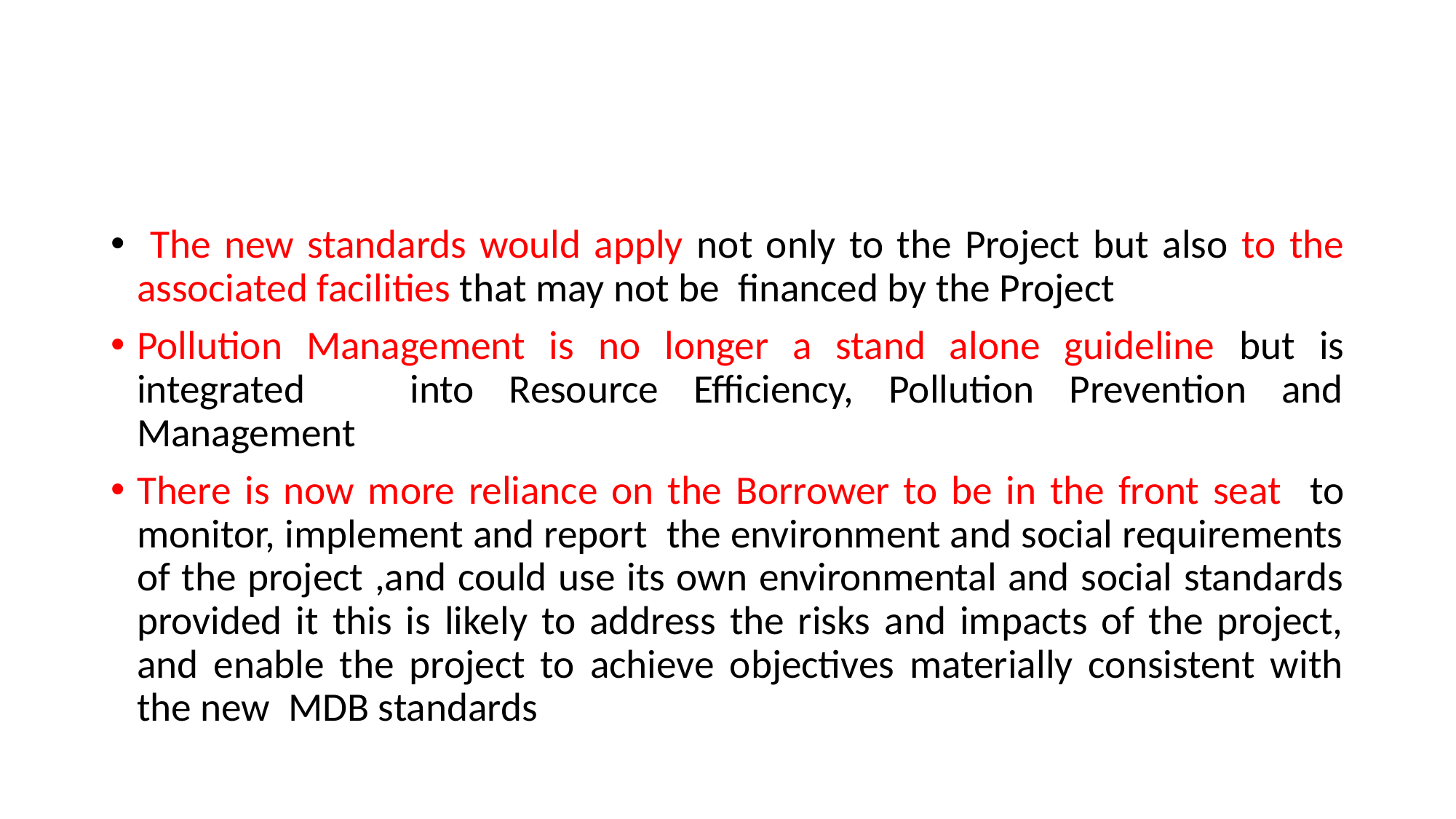

#
 The new standards would apply not only to the Project but also to the associated facilities that may not be  financed by the Project
Pollution Management is no longer a stand alone guideline but is integrated   into Resource Efficiency, Pollution Prevention and Management
There is now more reliance on the Borrower to be in the front seat  to monitor, implement and report  the environment and social requirements of the project ,and could use its own environmental and social standards provided it this is likely to address the risks and impacts of the project, and enable the project to achieve objectives materially consistent with the new  MDB standards